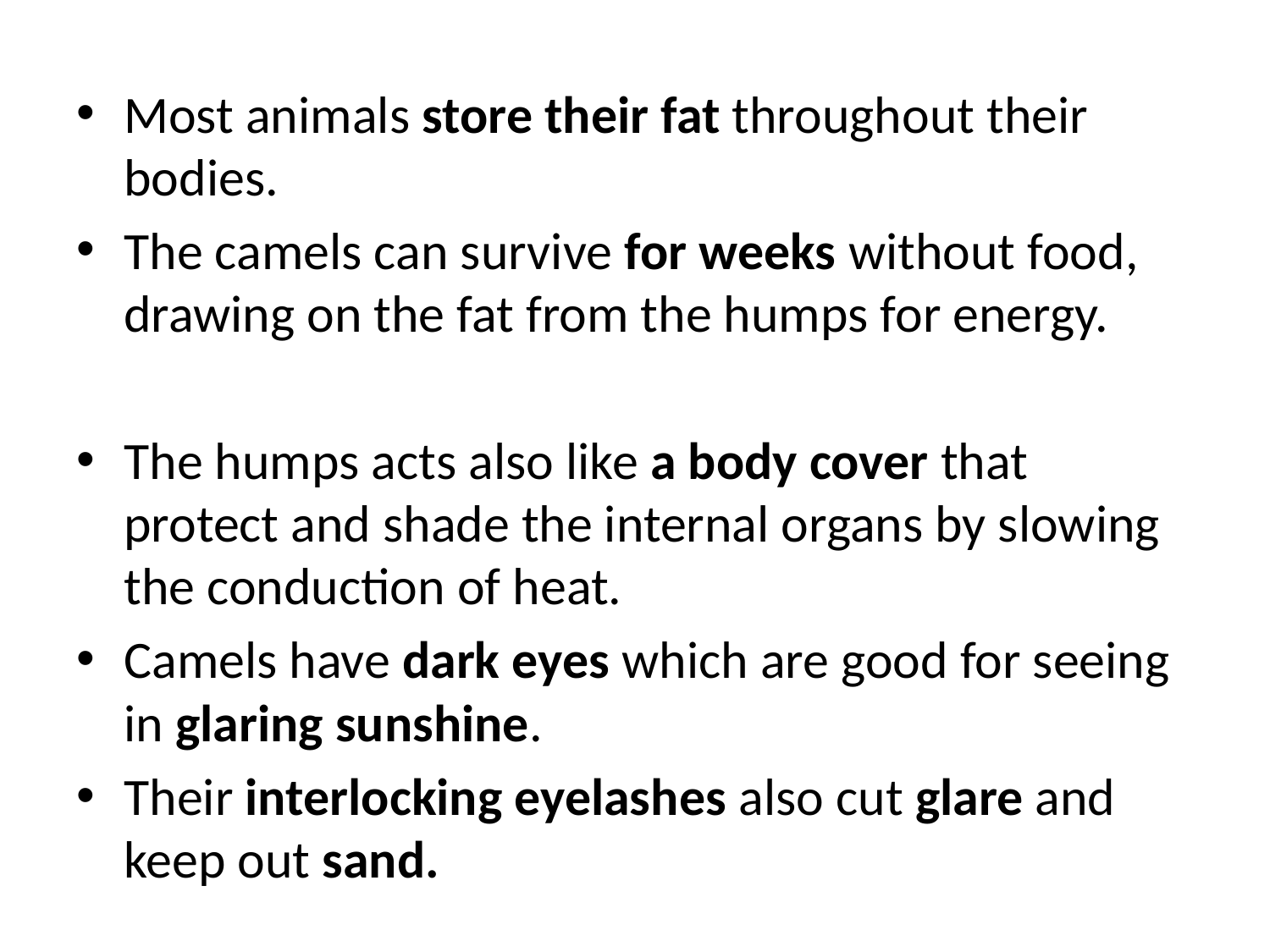

Most animals store their fat throughout their bodies.
The camels can survive for weeks without food, drawing on the fat from the humps for energy.

The humps acts also like a body cover that protect and shade the internal organs by slowing the conduction of heat.
Camels have dark eyes which are good for seeing in glaring sunshine.
Their interlocking eyelashes also cut glare and keep out sand.